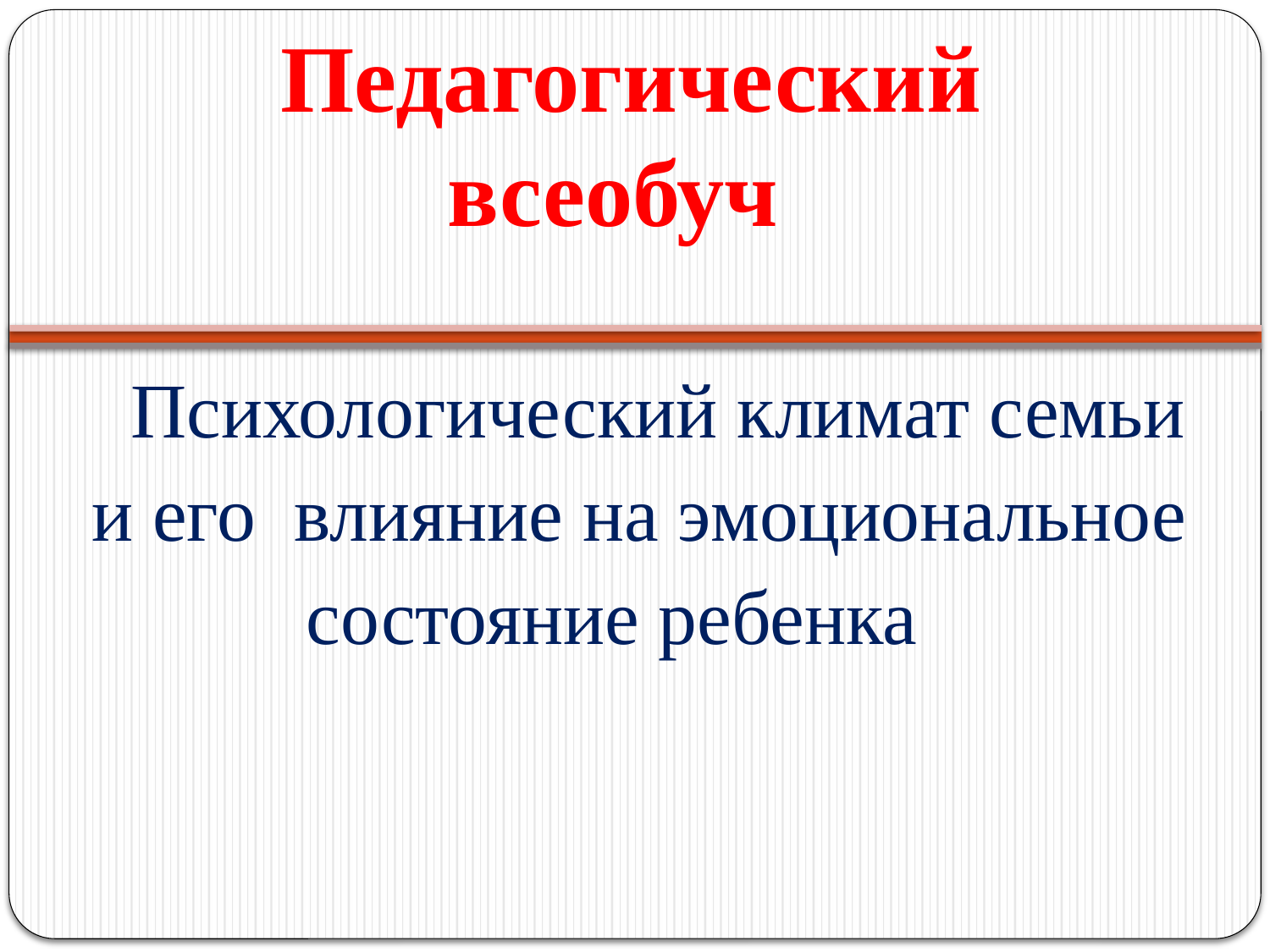

# Педагогический всеобуч
   Психологический климат семьи
 и его  влияние на эмоциональное
            состояние ребенка